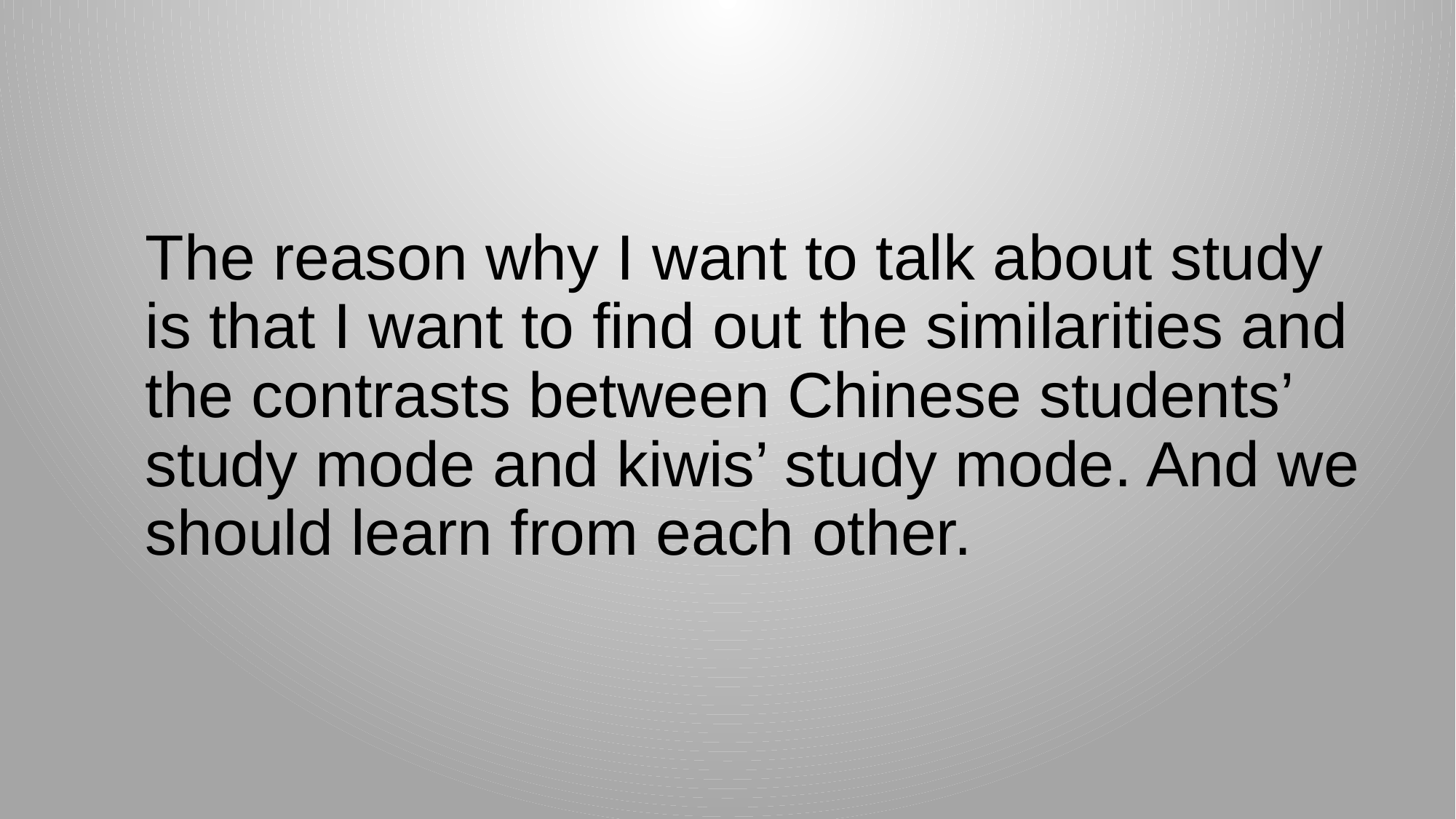

The reason why I want to talk about study is that I want to find out the similarities and the contrasts between Chinese students’ study mode and kiwis’ study mode. And we should learn from each other.